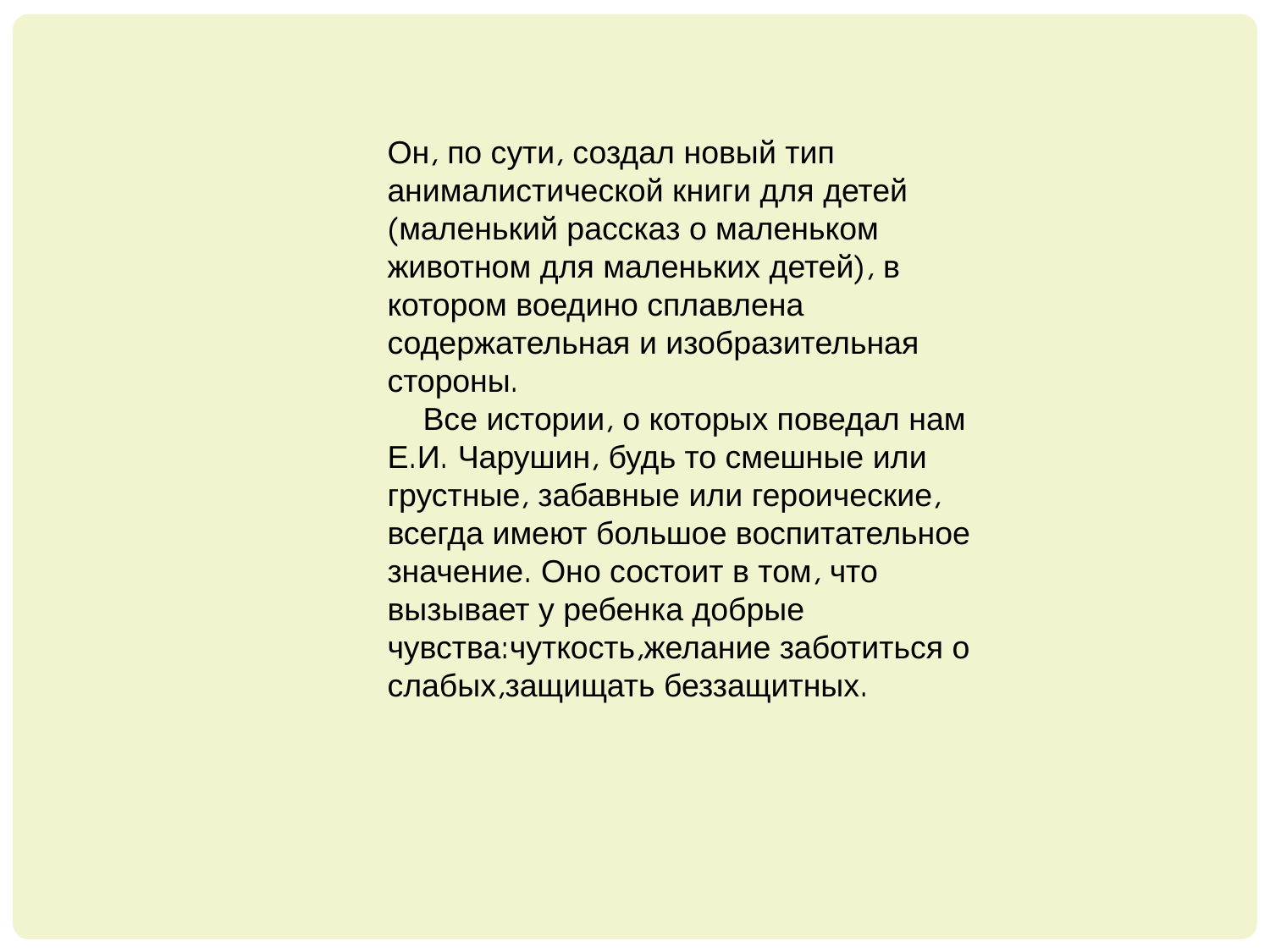

Он, по сути, создал новый тип анималистической книги для детей (маленький рассказ о маленьком животном для маленьких детей), в котором воедино сплавлена содержательная и изобразительная стороны.
    Все истории, о которых поведал нам Е.И. Чарушин, будь то смешные или грустные, забавные или героические, всегда имеют большое воспитательное значение. Оно состоит в том, что вызывает у ребенка добрые чувства:чуткость,желание заботиться о слабых,защищать беззащитных.